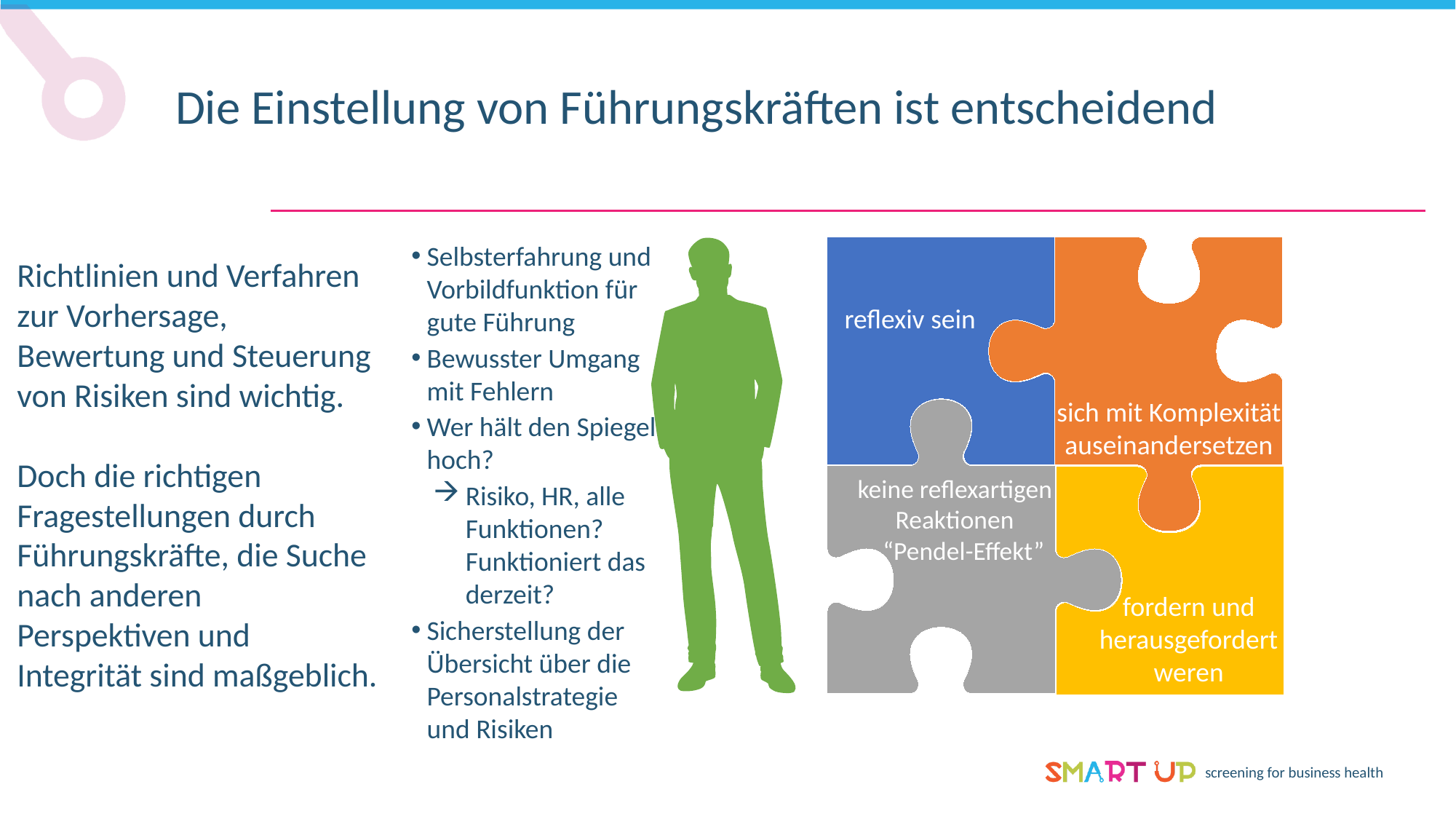

Die Einstellung von Führungskräften ist entscheidend
Selbsterfahrung und Vorbildfunktion für gute Führung
Bewusster Umgang mit Fehlern
Wer hält den Spiegel hoch?
Risiko, HR, alle Funktionen?
Funktioniert das derzeit?
Sicherstellung der Übersicht über die Personalstrategie und Risiken

Richtlinien und Verfahren zur Vorhersage, Bewertung und Steuerung von Risiken sind wichtig.
Doch die richtigen Fragestellungen durch Führungskräfte, die Suche nach anderen Perspektiven und Integrität sind maßgeblich.
reflexiv sein
sich mit Komplexität auseinandersetzen

keine reflexartigen Reaktionen
   “Pendel-Effekt”
fordern und herausgefordert weren